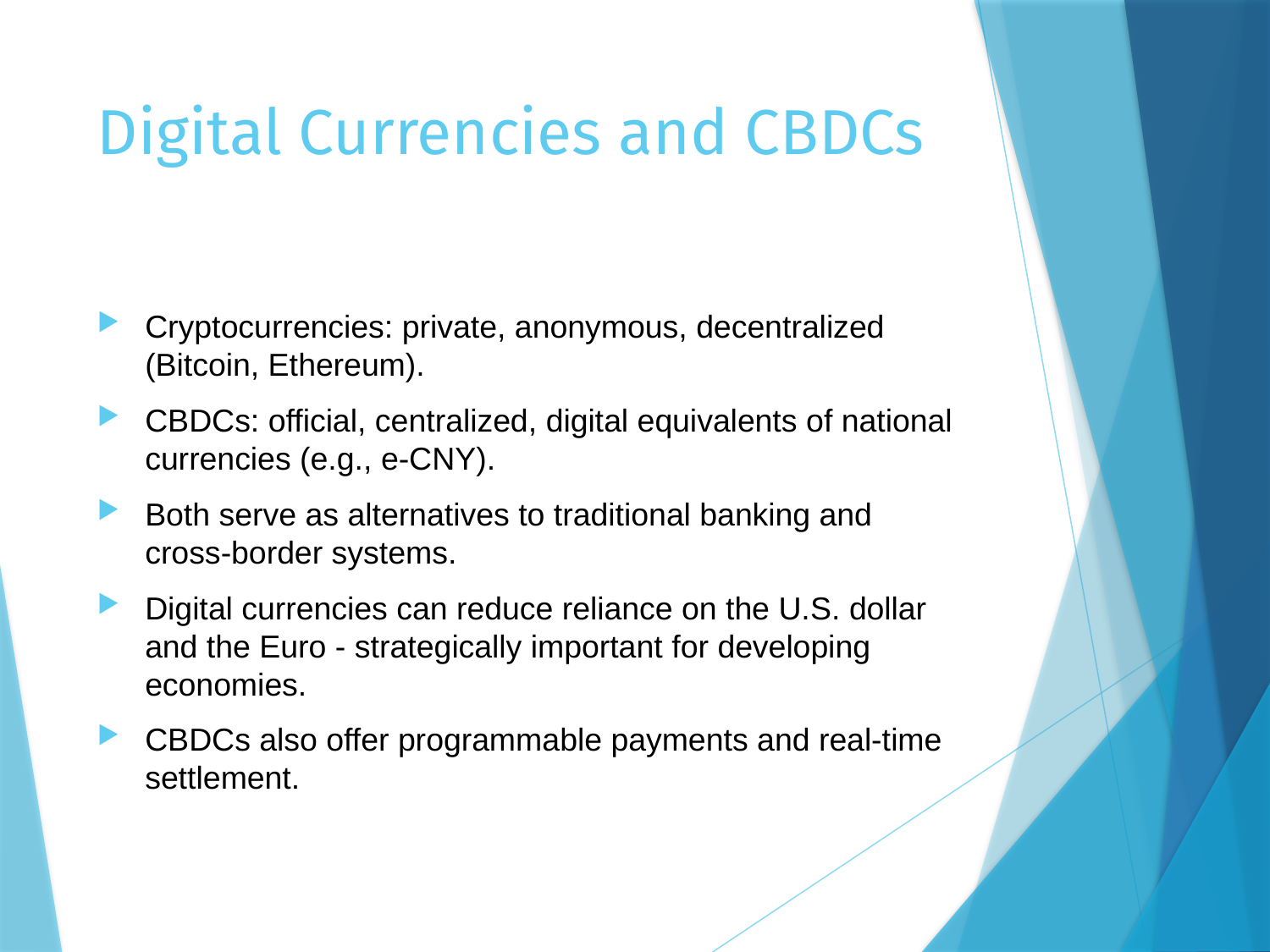

# Digital Currencies and CBDCs
Cryptocurrencies: private, anonymous, decentralized (Bitcoin, Ethereum).
CBDCs: official, centralized, digital equivalents of national currencies (e.g., e-CNY).
Both serve as alternatives to traditional banking and cross-border systems.
Digital currencies can reduce reliance on the U.S. dollar and the Euro - strategically important for developing economies.
CBDCs also offer programmable payments and real-time settlement.